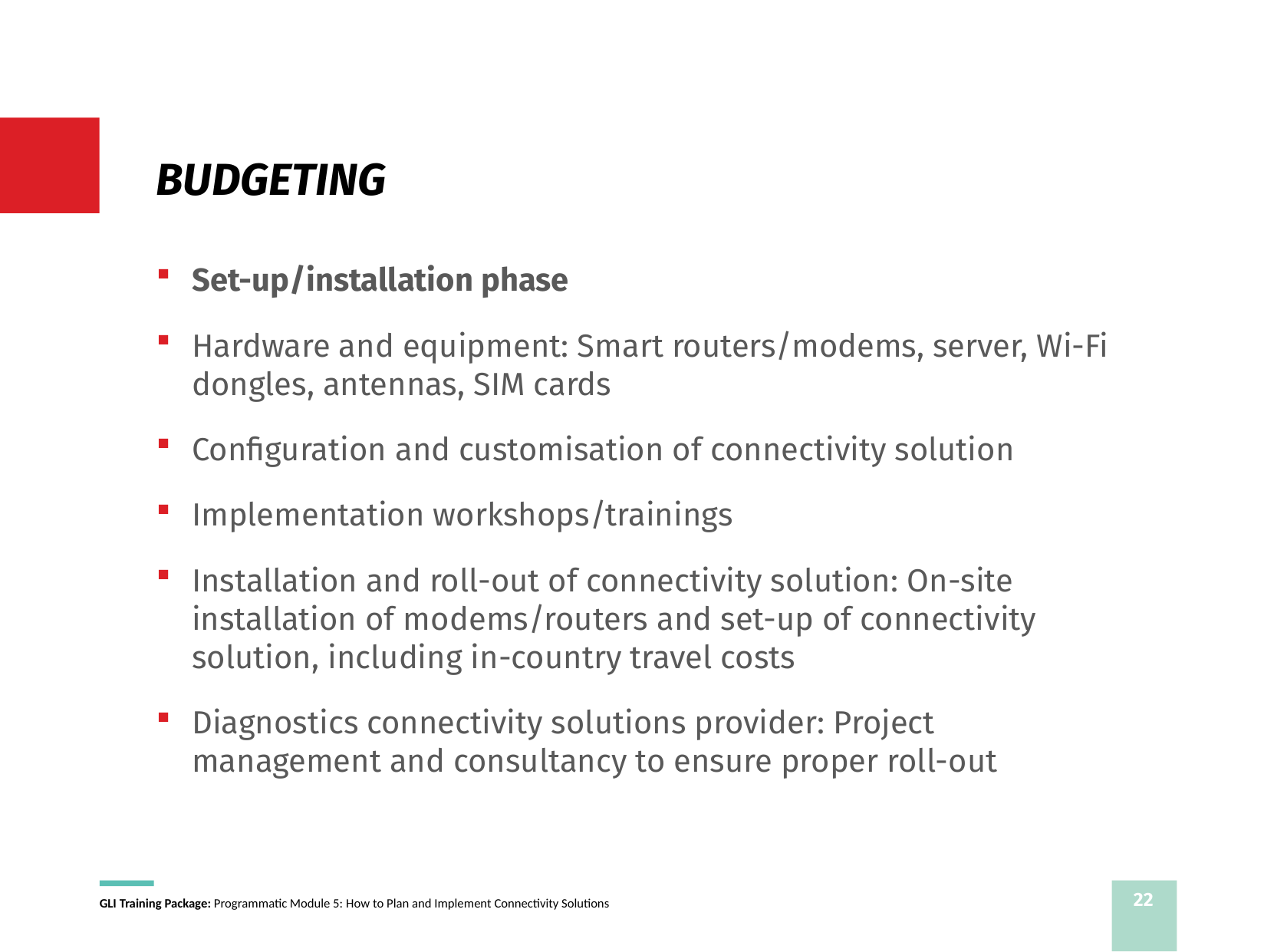

# BUDGETING
Set-up/installation phase
Hardware and equipment: Smart routers/modems, server, Wi-Fi dongles, antennas, SIM cards
Configuration and customisation of connectivity solution
Implementation workshops/trainings
Installation and roll-out of connectivity solution: On-site installation of modems/routers and set-up of connectivity solution, including in-country travel costs
Diagnostics connectivity solutions provider: Project management and consultancy to ensure proper roll-out